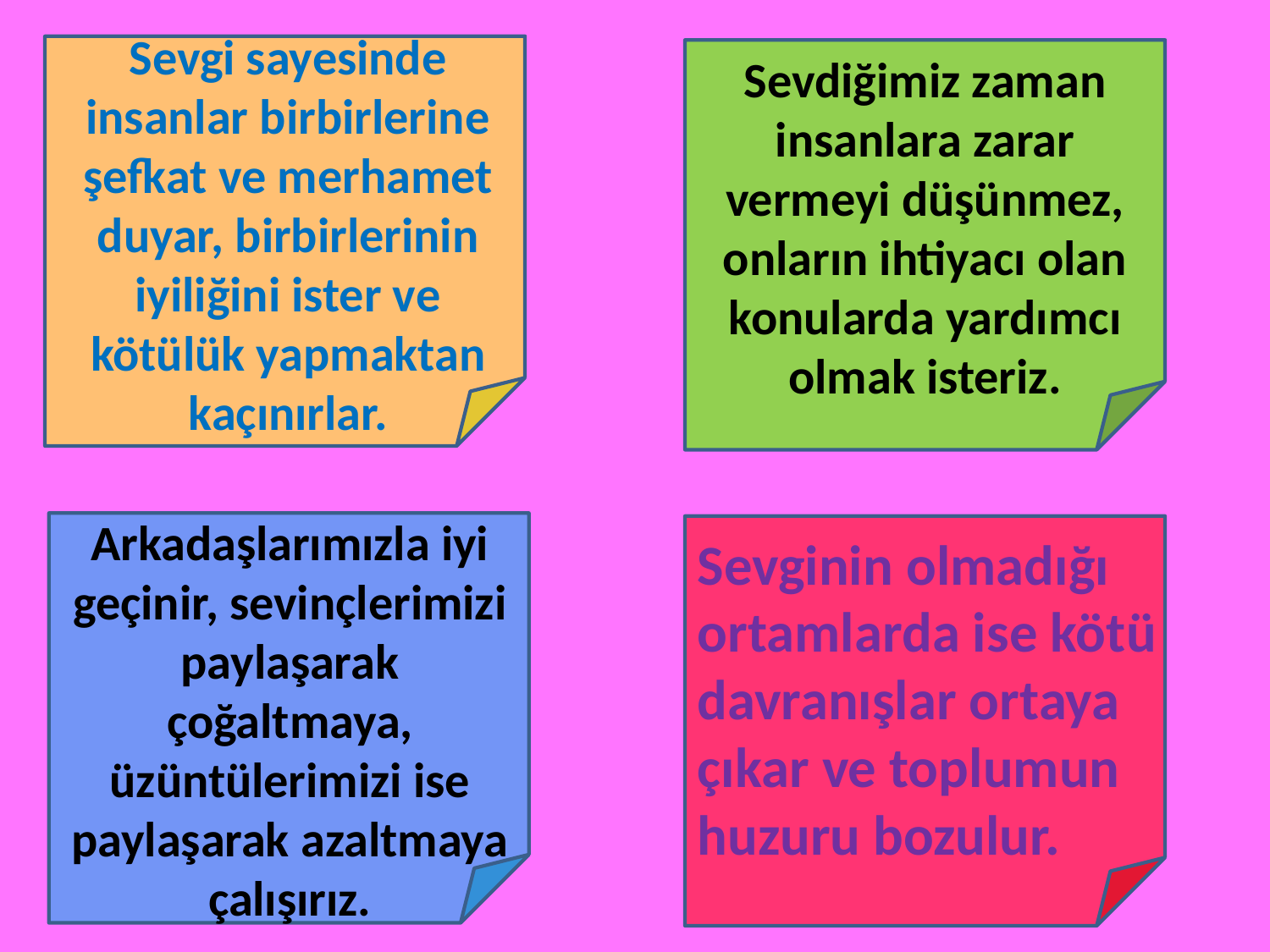

Sevgi sayesinde
insanlar birbirlerine şefkat ve merhamet duyar, birbirlerinin iyiliğini ister ve kötülük yapmaktan kaçınırlar.

Sevdiğimiz zaman insanlara zarar vermeyi düşünmez,
onların ihtiyacı olan konularda yardımcı olmak isteriz.
Arkadaşlarımızla iyi geçinir, sevinçlerimizi paylaşarak çoğaltmaya, üzüntülerimizi ise paylaşarak azaltmaya çalışırız.

Sevginin olmadığı ortamlarda ise kötü davranışlar ortaya çıkar ve toplumun
huzuru bozulur.